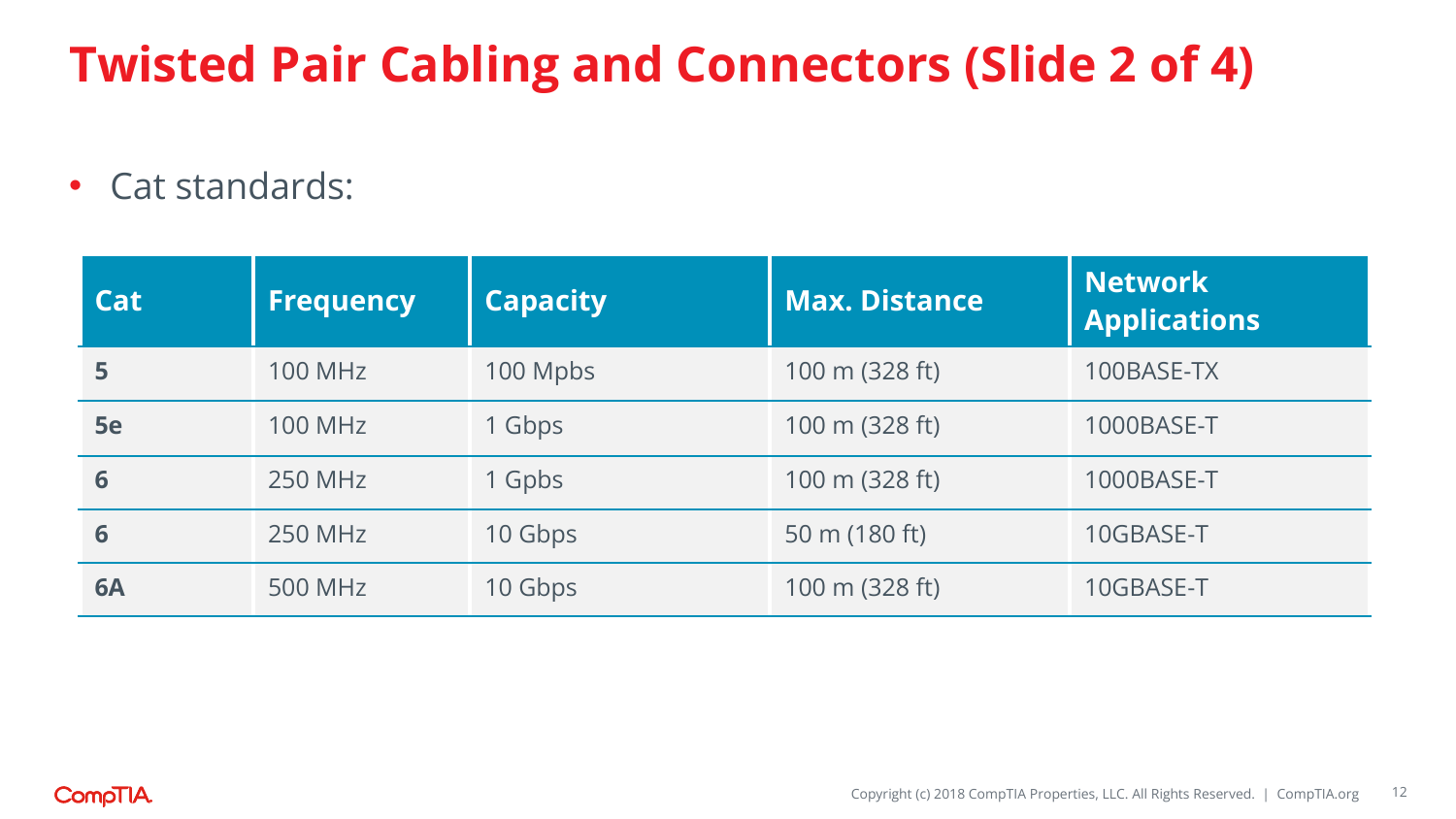

# Twisted Pair Cabling and Connectors (Slide 2 of 4)
Cat standards:
| Cat | Frequency | Capacity | Max. Distance | Network Applications |
| --- | --- | --- | --- | --- |
| 5 | 100 MHz | 100 Mpbs | 100 m (328 ft) | 100BASE-TX |
| 5e | 100 MHz | 1 Gbps | 100 m (328 ft) | 1000BASE-T |
| 6 | 250 MHz | 1 Gpbs | 100 m (328 ft) | 1000BASE-T |
| 6 | 250 MHz | 10 Gbps | 50 m (180 ft) | 10GBASE-T |
| 6A | 500 MHz | 10 Gbps | 100 m (328 ft) | 10GBASE-T |
12